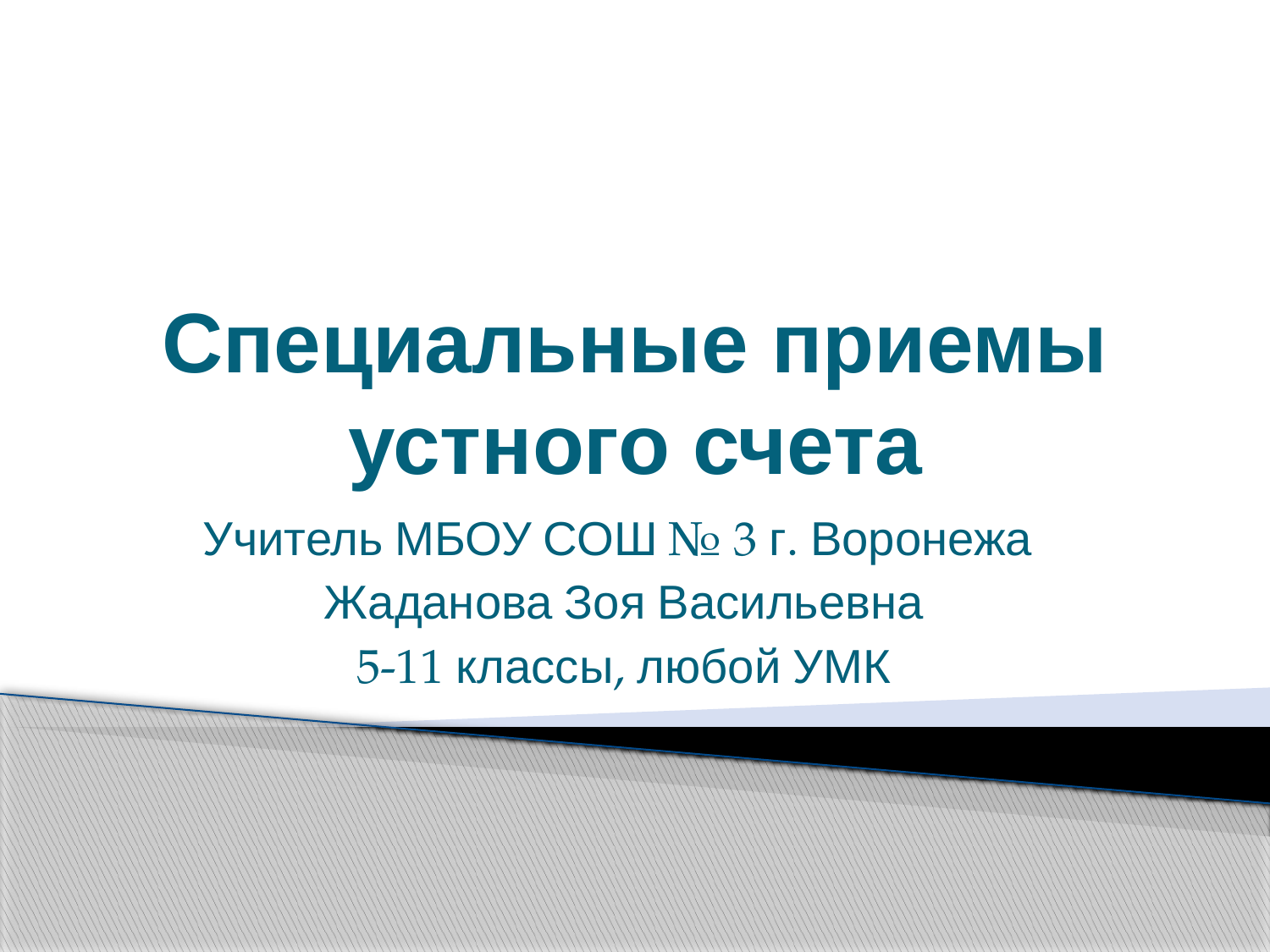

# Специальные приемы устного счета
Учитель МБОУ СОШ № 3 г. Воронежа
Жаданова Зоя Васильевна
5-11 классы, любой УМК